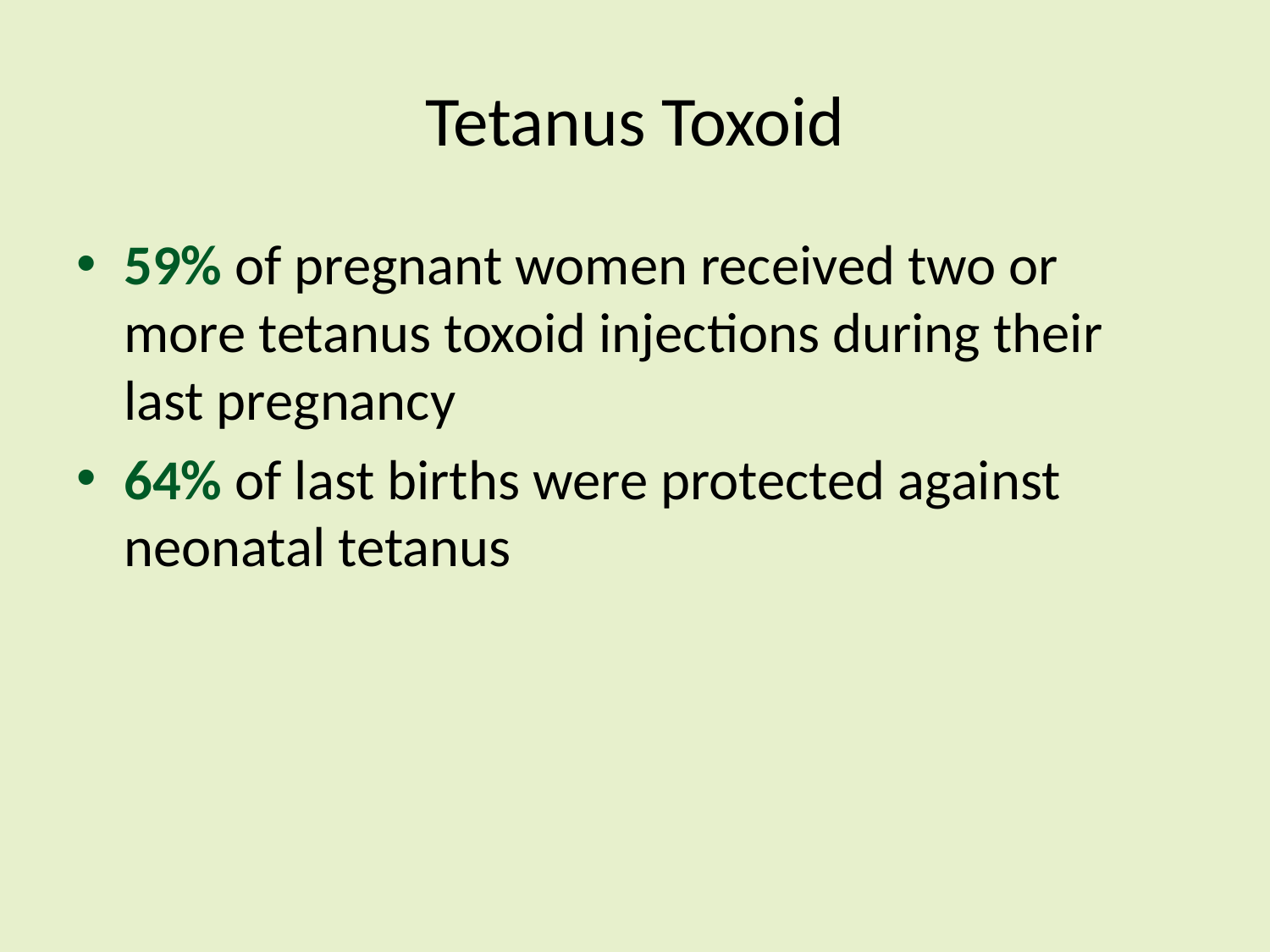

# Tetanus Toxoid
59% of pregnant women received two or more tetanus toxoid injections during their last pregnancy
64% of last births were protected against neonatal tetanus